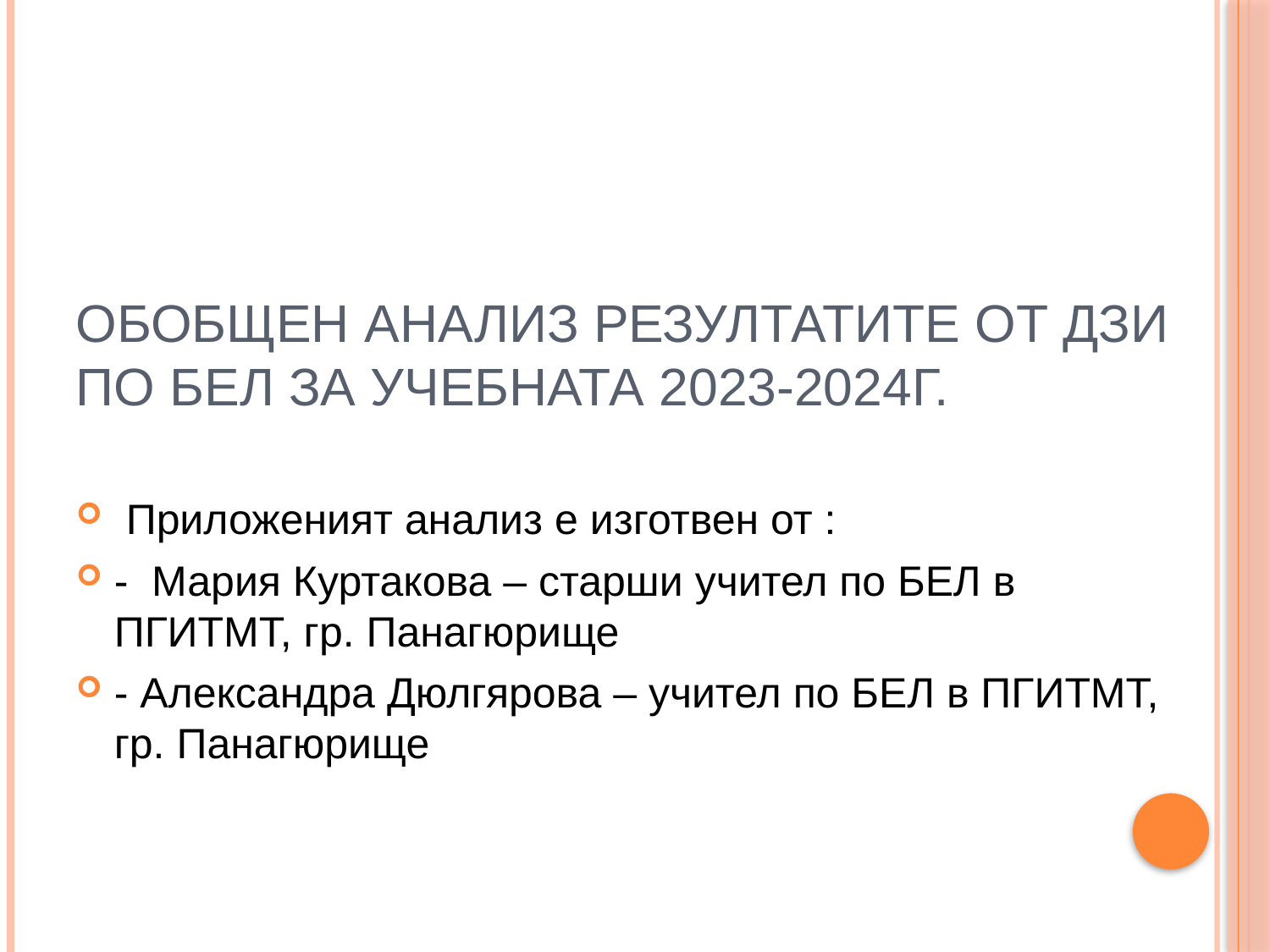

# Обобщен анализ резултатите от ДЗИ по БЕЛ за учебната 2023-2024г.
 Приложеният анализ е изготвен от :
-  Мария Куртакова – старши учител по БЕЛ в ПГИТМТ, гр. Панагюрище
- Александра Дюлгярова – учител по БЕЛ в ПГИТМТ, гр. Панагюрище